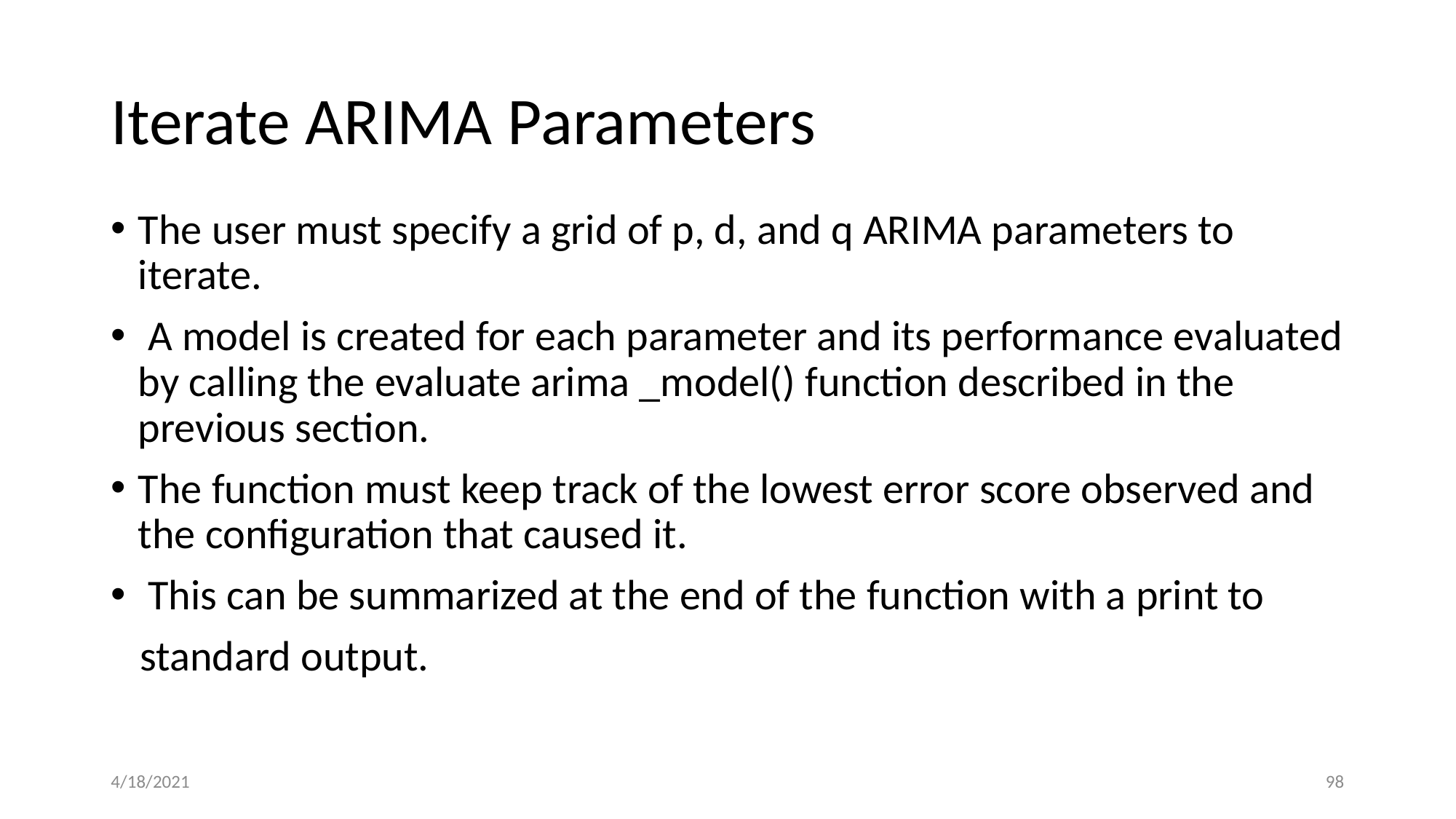

# Iterate ARIMA Parameters
The user must specify a grid of p, d, and q ARIMA parameters to iterate.
 A model is created for each parameter and its performance evaluated by calling the evaluate arima _model() function described in the previous section.
The function must keep track of the lowest error score observed and the configuration that caused it.
 This can be summarized at the end of the function with a print to
   standard output.
4/18/2021
98